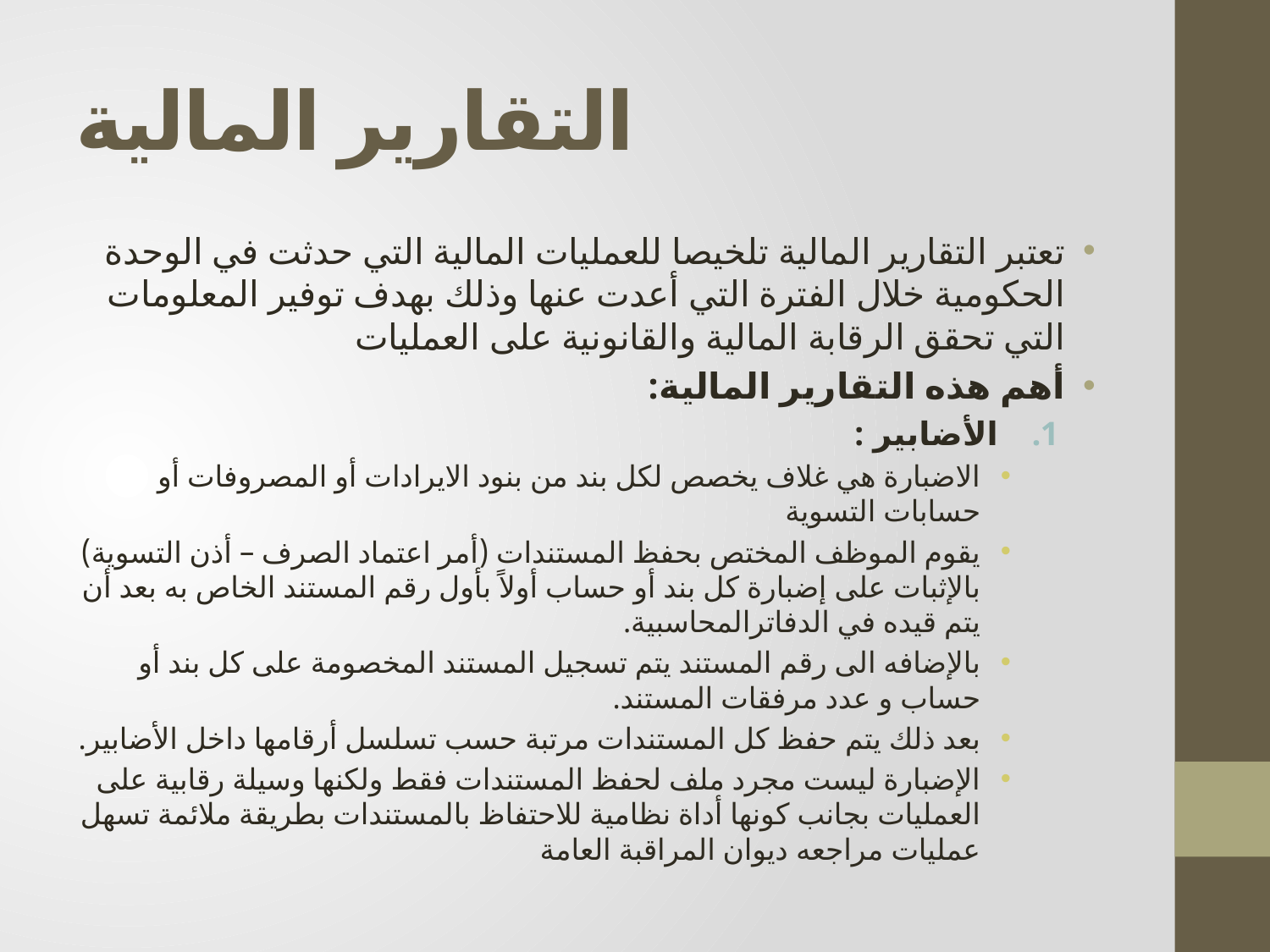

# التقارير المالية
تعتبر التقارير المالية تلخيصا للعمليات المالية التي حدثت في الوحدة الحكومية خلال الفترة التي أعدت عنها وذلك بهدف توفير المعلومات التي تحقق الرقابة المالية والقانونية على العمليات
أهم هذه التقارير المالية:
الأضابير :
الاضبارة هي غلاف يخصص لكل بند من بنود الايرادات أو المصروفات أو حسابات التسوية
يقوم الموظف المختص بحفظ المستندات (أمر اعتماد الصرف – أذن التسوية) بالإثبات على إضبارة كل بند أو حساب أولاً بأول رقم المستند الخاص به بعد أن يتم قيده في الدفاترالمحاسبية.
بالإضافه الى رقم المستند يتم تسجيل المستند المخصومة على كل بند أو حساب و عدد مرفقات المستند.
بعد ذلك يتم حفظ كل المستندات مرتبة حسب تسلسل أرقامها داخل الأضابير.
الإضبارة ليست مجرد ملف لحفظ المستندات فقط ولكنها وسيلة رقابية على العمليات بجانب كونها أداة نظامية للاحتفاظ بالمستندات بطريقة ملائمة تسهل عمليات مراجعه ديوان المراقبة العامة